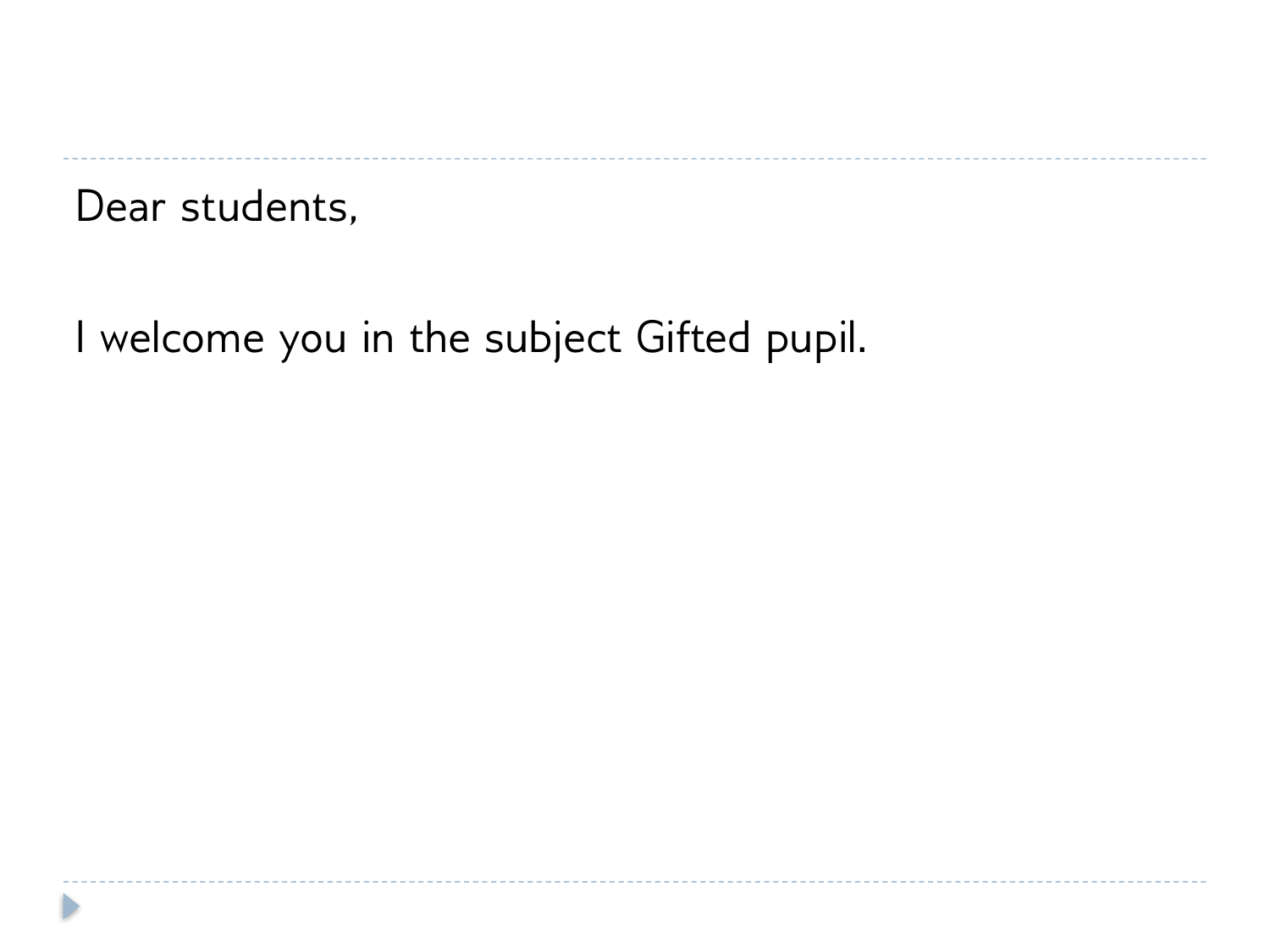

#
Dear students,

I welcome you in the subject Gifted pupil.